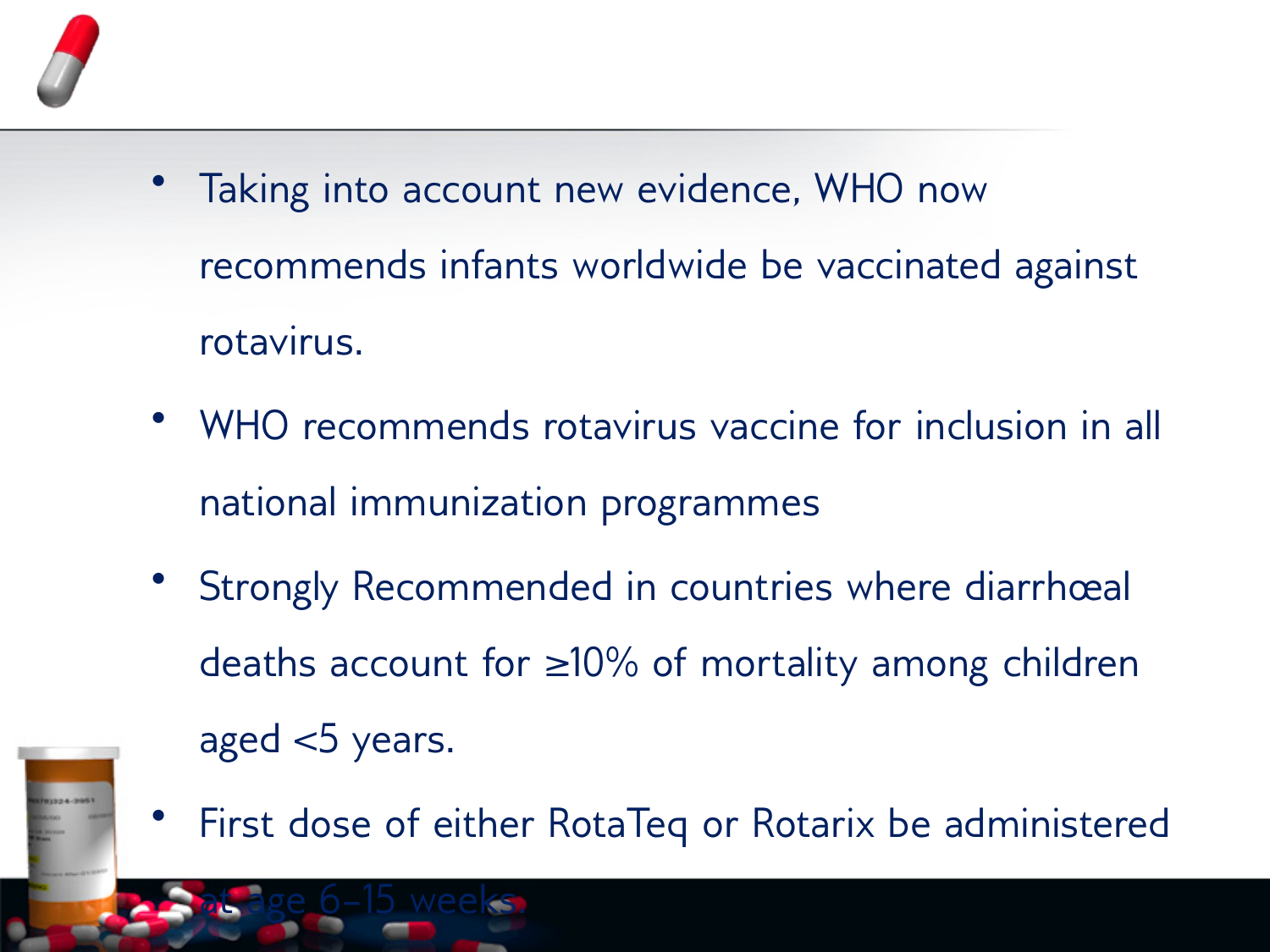

Taking into account new evidence, WHO now recommends infants worldwide be vaccinated against rotavirus.
WHO recommends rotavirus vaccine for inclusion in all national immunization programmes
Strongly Recommended in countries where diarrhoeal deaths account for ≥10% of mortality among children aged <5 years.
First dose of either RotaTeq or Rotarix be administered at age 6–15 weeks.